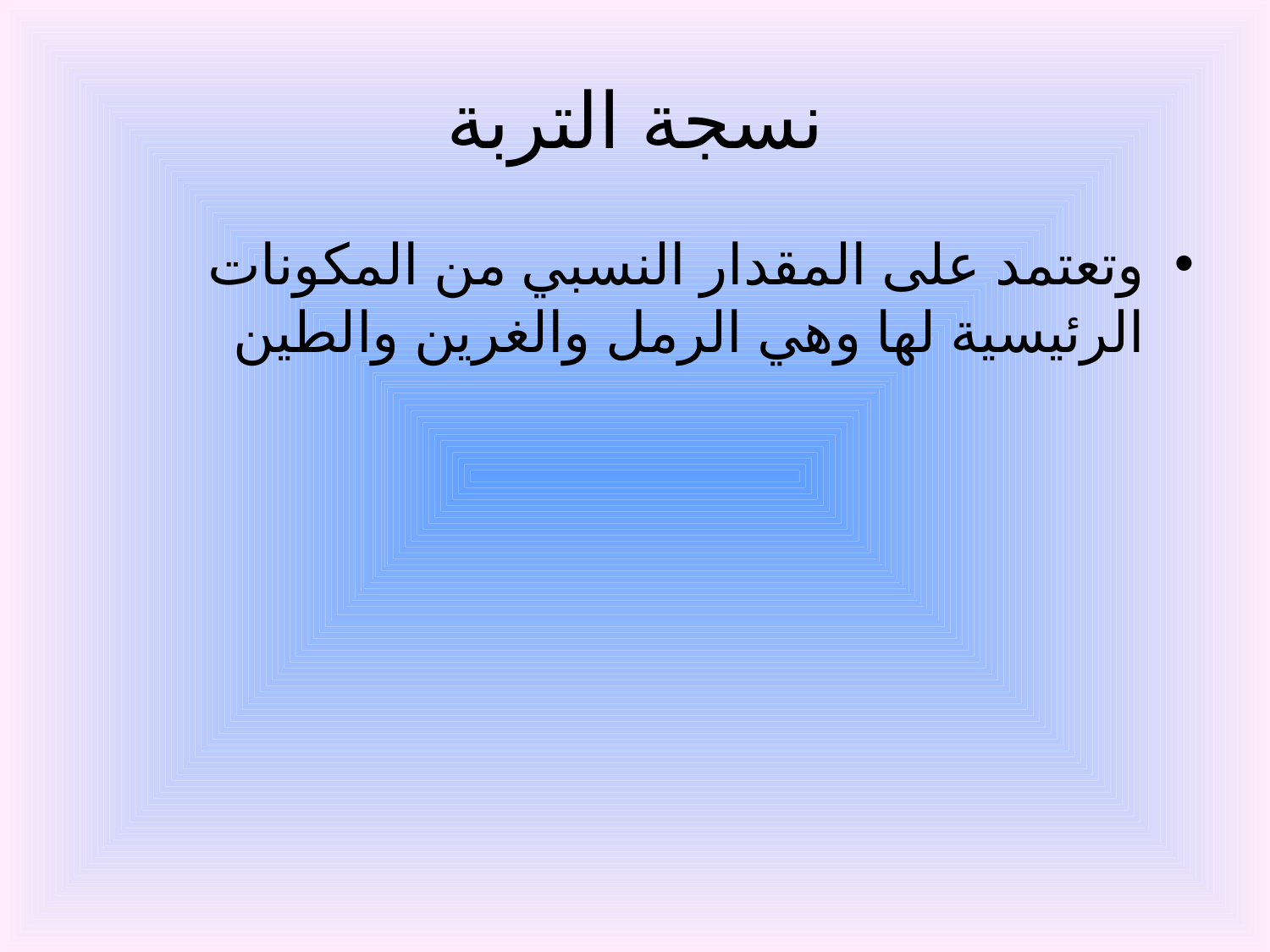

# نسجة التربة
وتعتمد على المقدار النسبي من المكونات الرئيسية لها وهي الرمل والغرين والطين